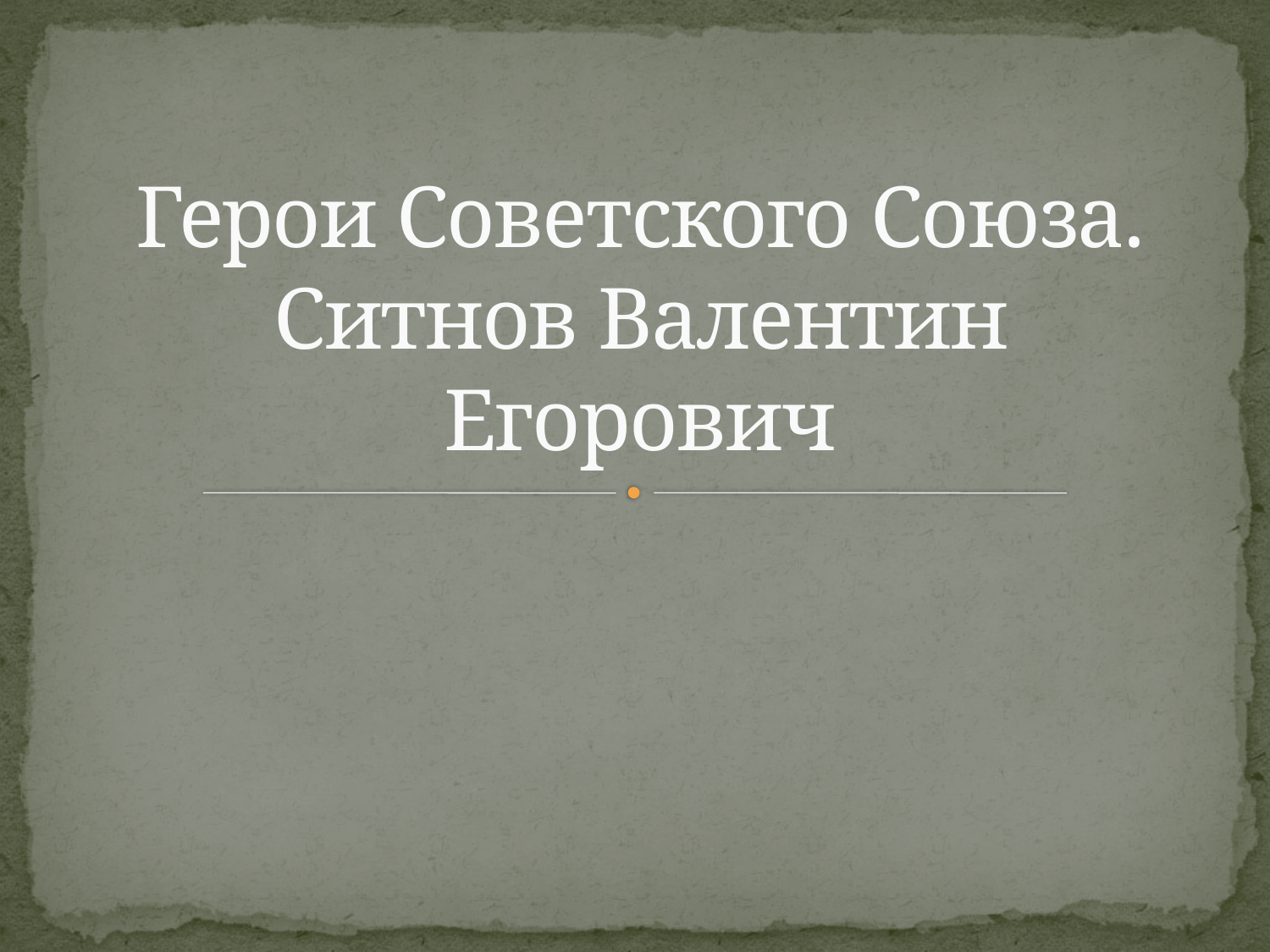

# Герои Советского Союза. Ситнов Валентин Егорович